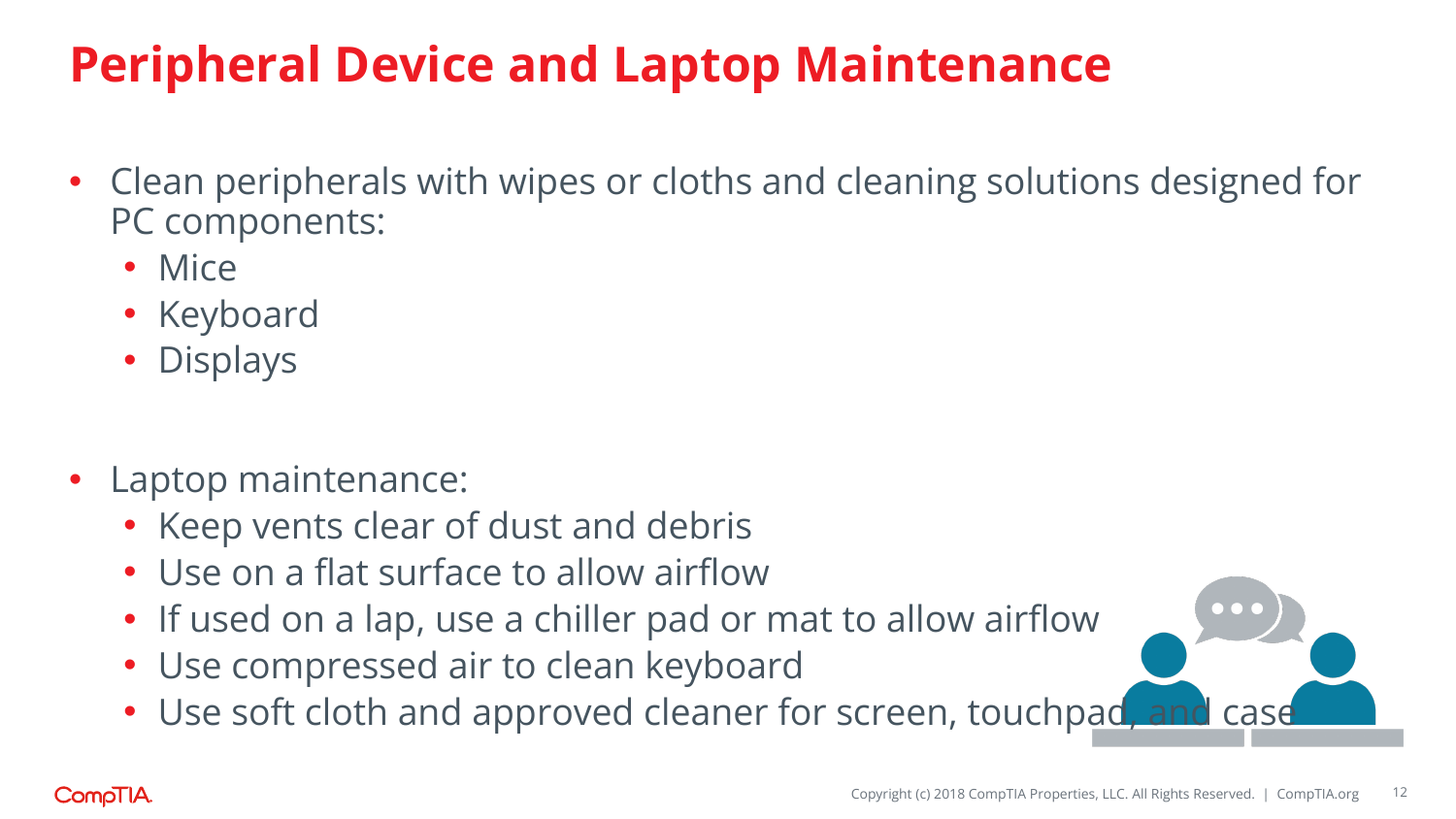

# Peripheral Device and Laptop Maintenance
Clean peripherals with wipes or cloths and cleaning solutions designed for PC components:
Mice
Keyboard
Displays

Laptop maintenance:
Keep vents clear of dust and debris
Use on a flat surface to allow airflow
If used on a lap, use a chiller pad or mat to allow airflow
Use compressed air to clean keyboard
Use soft cloth and approved cleaner for screen, touchpad, and case
12